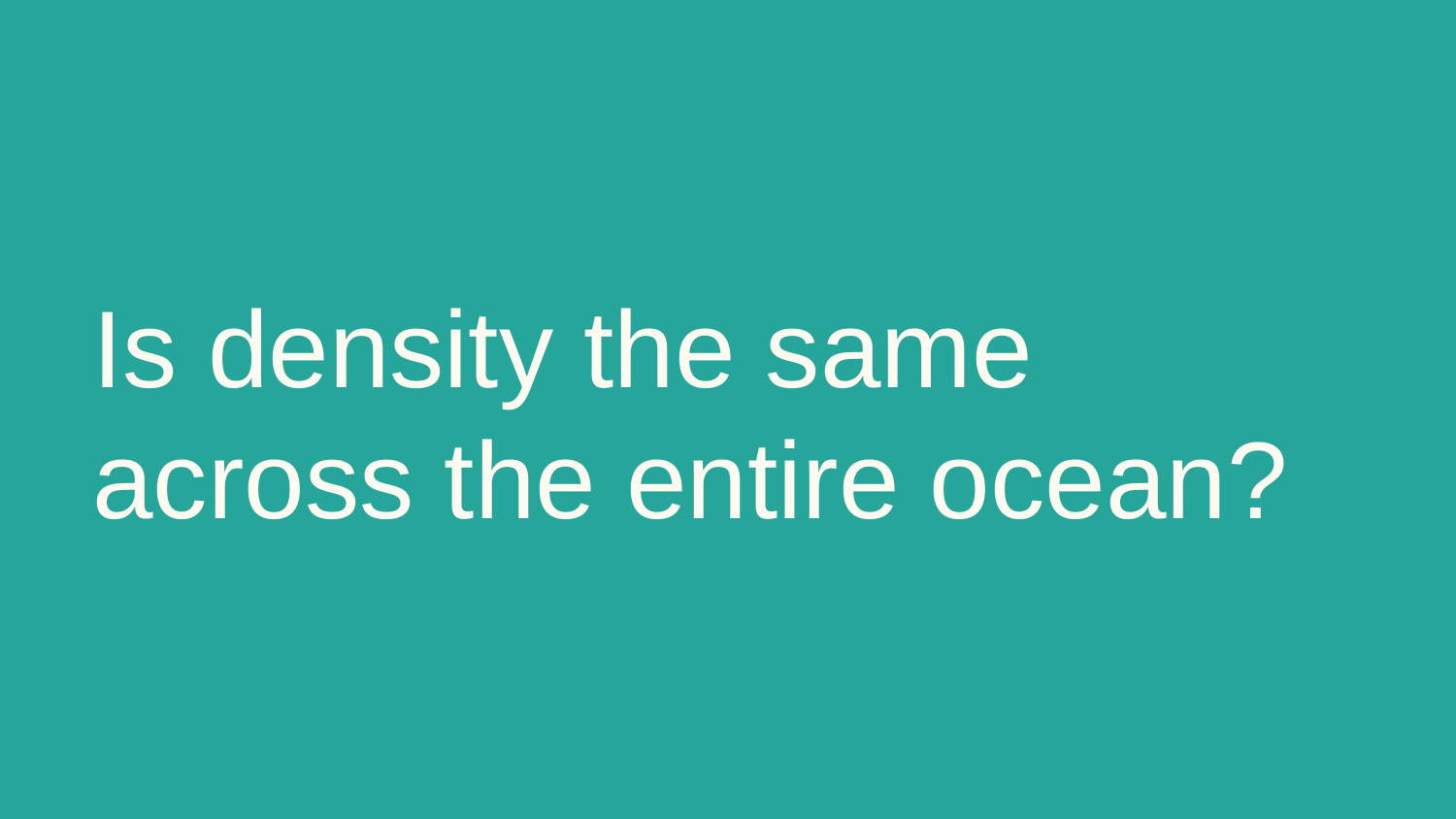

# Is density the same across the entire ocean?